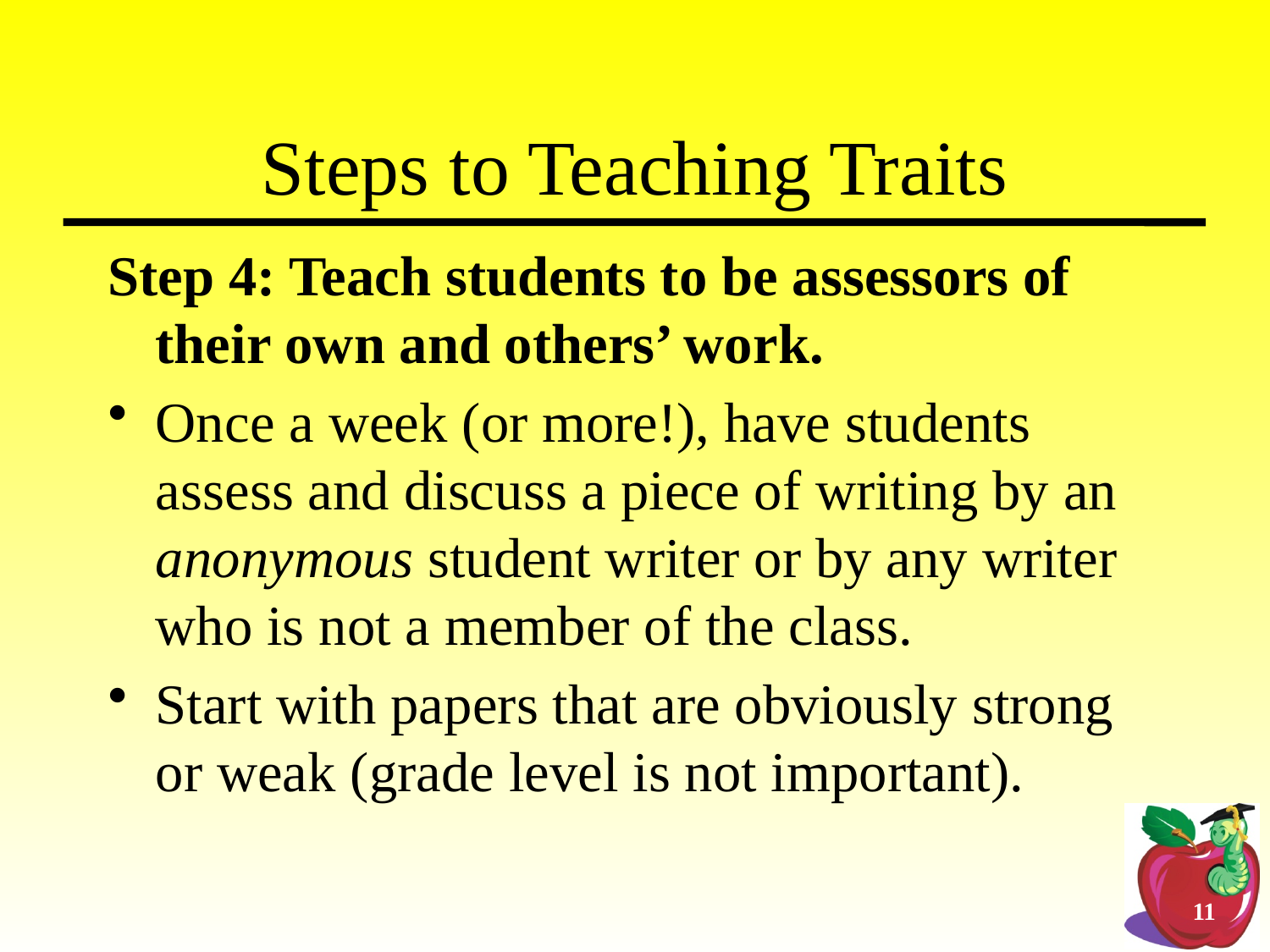

Steps to Teaching Traits
Step 4: Teach students to be assessors of their own and others’ work.
Once a week (or more!), have students assess and discuss a piece of writing by an anonymous student writer or by any writer who is not a member of the class.
Start with papers that are obviously strong or weak (grade level is not important).
11